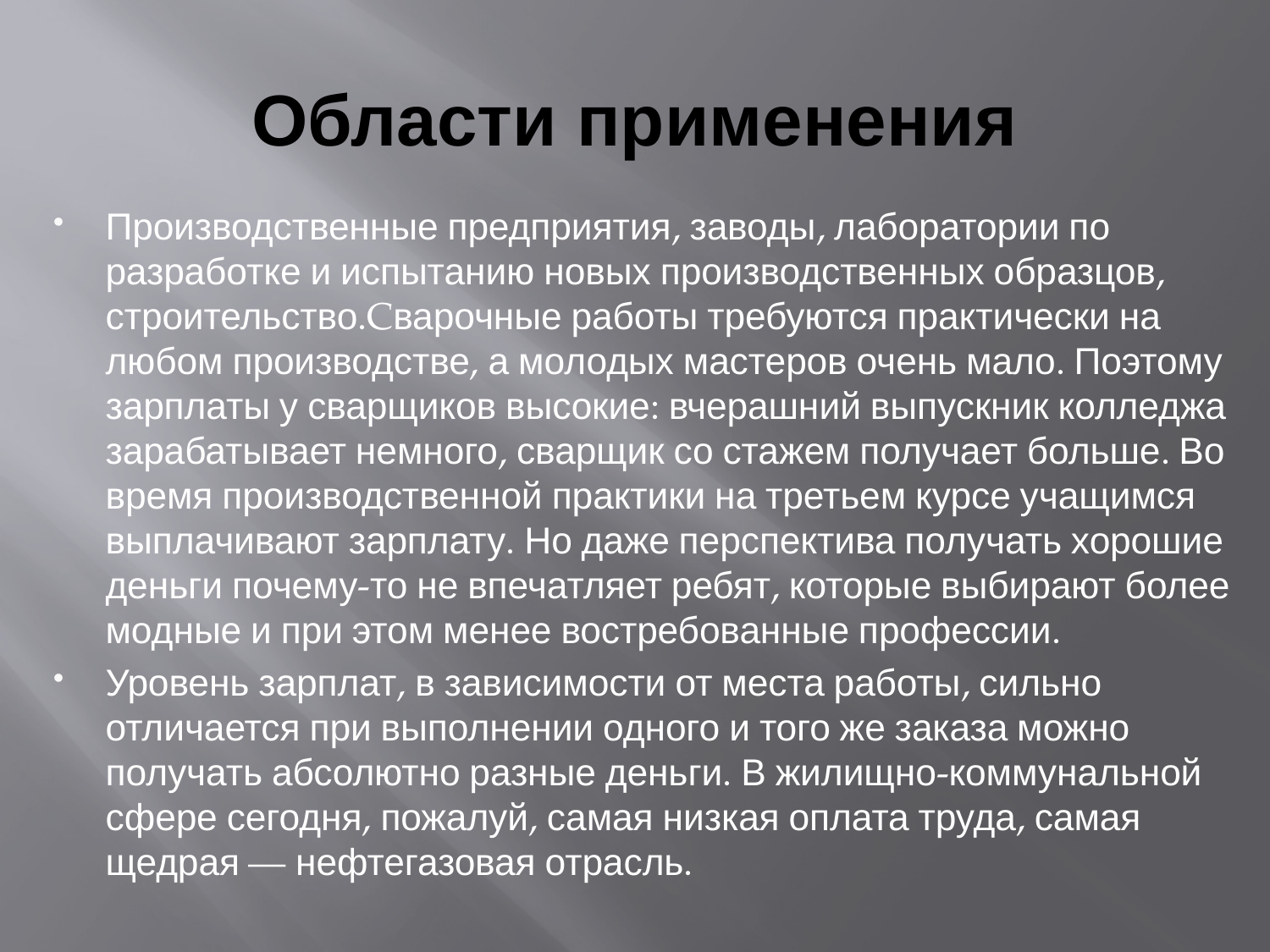

# Области применения
Производственные предприятия, заводы, лаборатории по разработке и испытанию новых производственных образцов, строительство.Cварочные работы требуются практически на любом производстве, а молодых мастеров очень мало. Поэтому зарплаты у сварщиков высокие: вчерашний выпускник колледжа зарабатывает немного, сварщик со стажем получает больше. Во время производственной практики на третьем курсе учащимся выплачивают зарплату. Но даже перспектива получать хорошие деньги почему-то не впечатляет ребят, которые выбирают более модные и при этом менее востребованные профессии.
Уровень зарплат, в зависимости от места работы, сильно отличается при выполнении одного и того же заказа можно получать абсолютно разные деньги. В жилищно-коммунальной сфере сегодня, пожалуй, самая низкая оплата труда, самая щедрая — нефтегазовая отрасль.